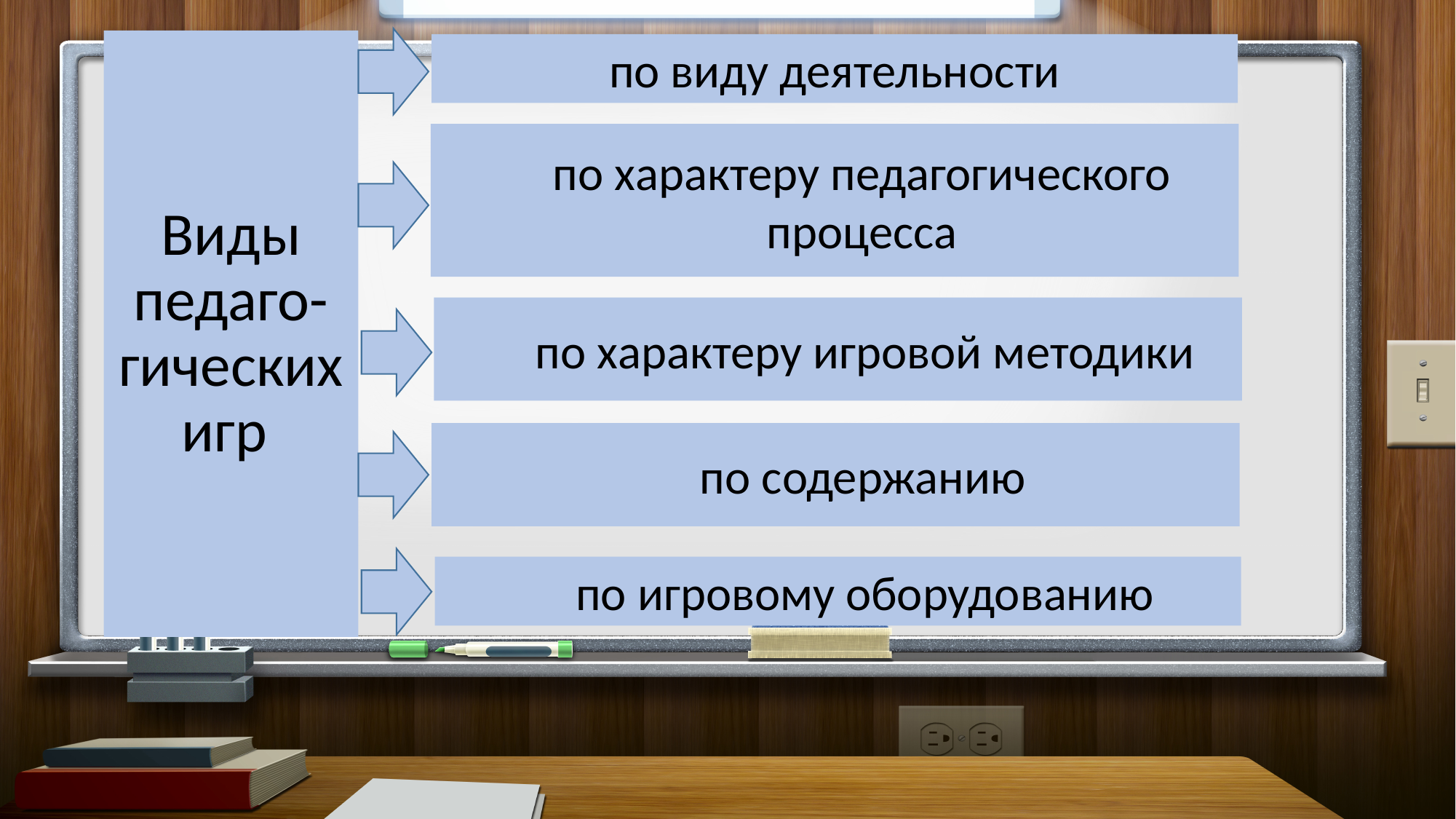

Виды педаго-гических игр
по виду деятельности

по характеру педагогического процесса

по характеру игровой методики

по содержанию

по игровому оборудованию